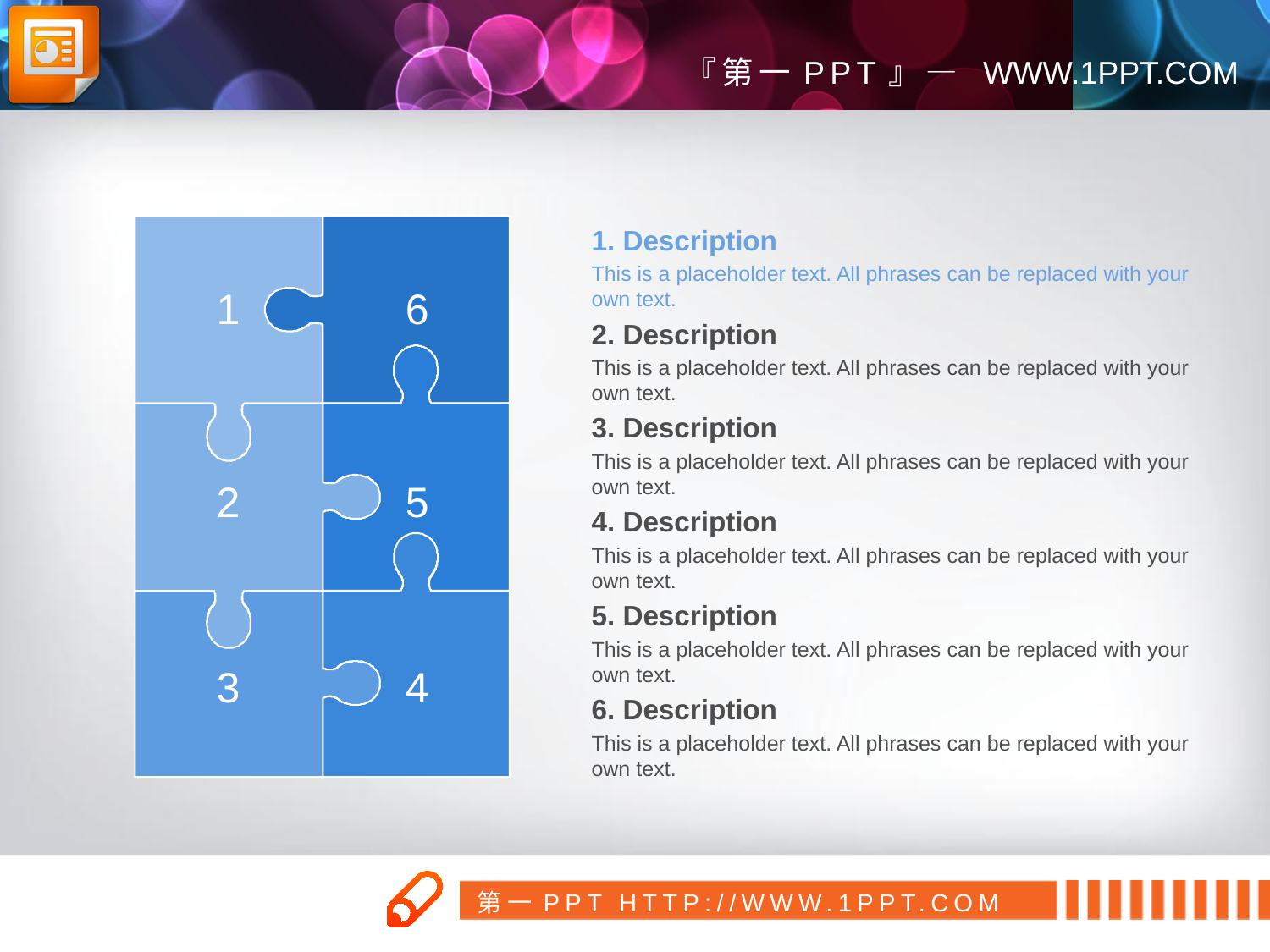

1. Description
This is a placeholder text. All phrases can be replaced with your own text.
1
6
2. Description
This is a placeholder text. All phrases can be replaced with your own text.

3. Description
This is a placeholder text. All phrases can be replaced with your own text.
5
2
4. Description
This is a placeholder text. All phrases can be replaced with your own text.

5. Description
This is a placeholder text. All phrases can be replaced with your own text.
3
4
6. Description
This is a placeholder text. All phrases can be replaced with your own text.